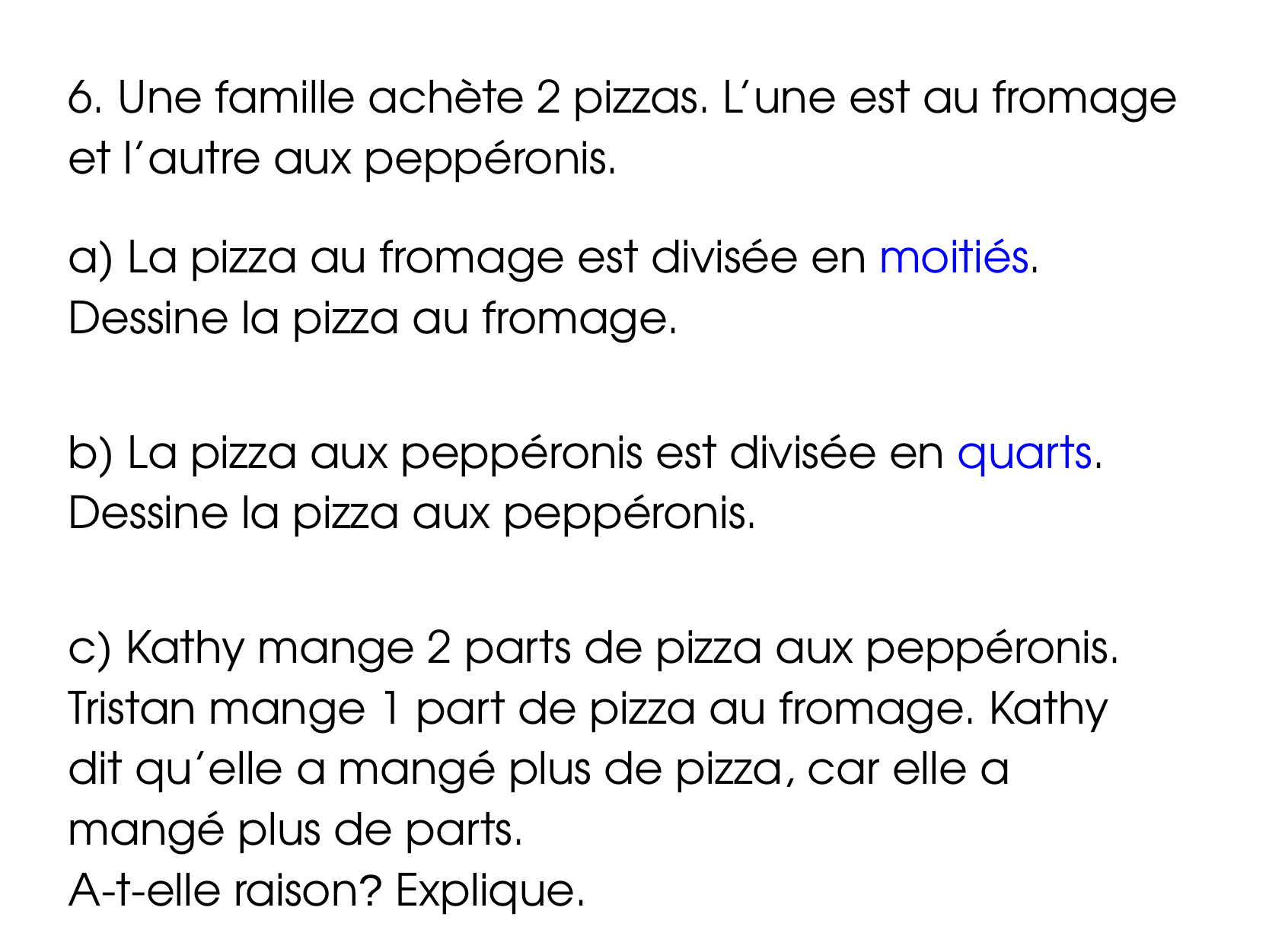

6. Une famille achète 2 pizzas. L’une est au fromage et l’autre aux peppéronis.
a) La pizza au fromage est divisée en moitiés. Dessine la pizza au fromage.
b) La pizza aux peppéronis est divisée en quarts. Dessine la pizza aux peppéronis.
c) Kathy mange 2 parts de pizza aux peppéronis.
Tristan mange 1 part de pizza au fromage. Kathy dit qu’elle a mangé plus de pizza, car elle a mangé plus de parts.
A-t-elle raison? Explique.